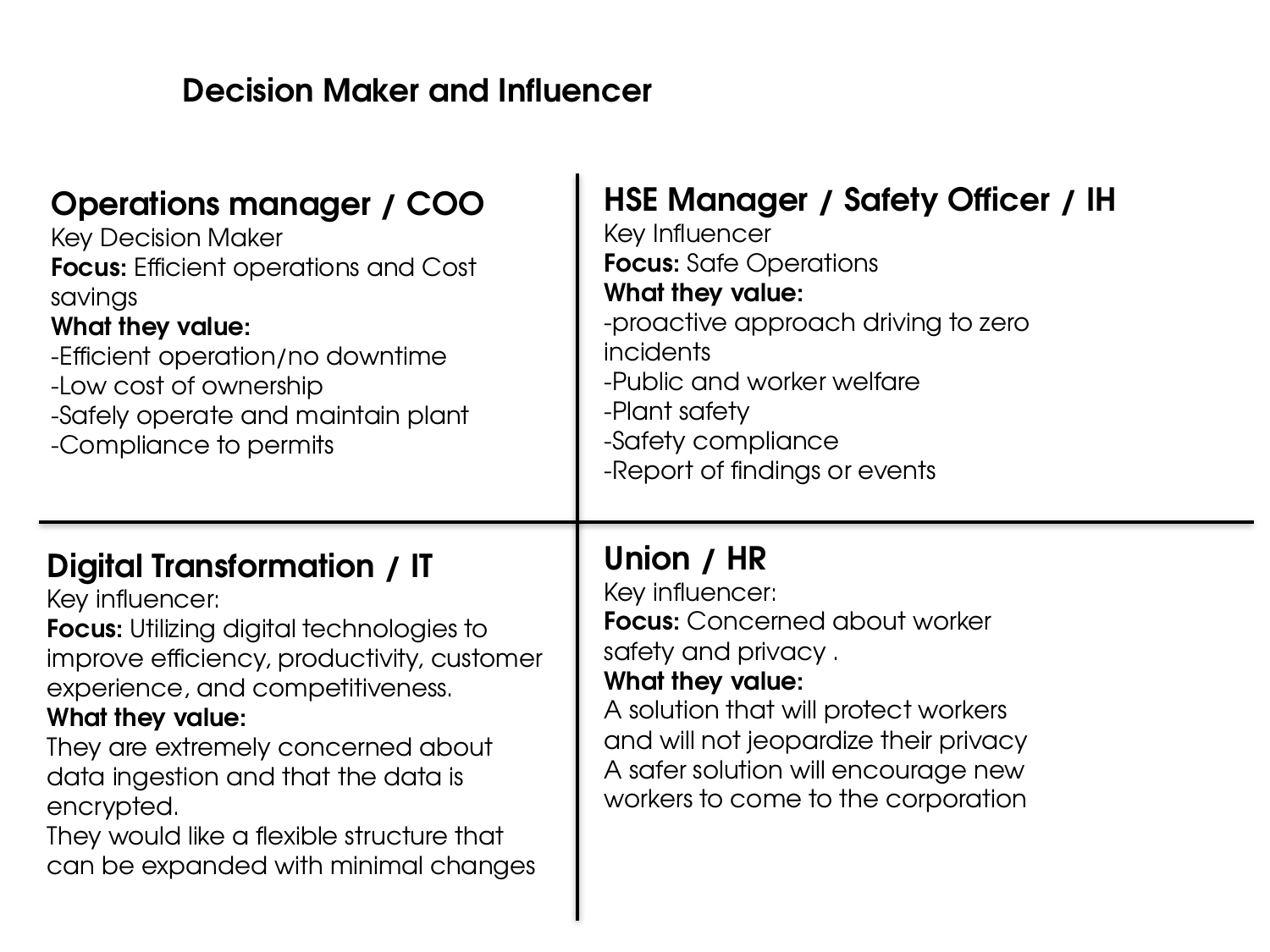

# Decision Maker and Influencer
HSE Manager / Safety Officer / IH
Key Influencer
Focus: Safe Operations
What they value:
-proactive approach driving to zero incidents
-Public and worker welfare
-Plant safety
-Safety compliance
-Report of findings or events
Operations manager / COO
Key Decision Maker
Focus: Efficient operations and Cost savings
What they value:
-Efficient operation/no downtime
-Low cost of ownership
-Safely operate and maintain plant
-Compliance to permits
Union / HR
Key influencer:
Focus: Concerned about worker safety and privacy .
What they value:
A solution that will protect workers and will not jeopardize their privacy
A safer solution will encourage new workers to come to the corporation
Digital Transformation / IT
Key influencer:
Focus: Utilizing digital technologies to improve efficiency, productivity, customer experience, and competitiveness.
What they value:
They are extremely concerned about data ingestion and that the data is encrypted.
They would like a flexible structure that can be expanded with minimal changes